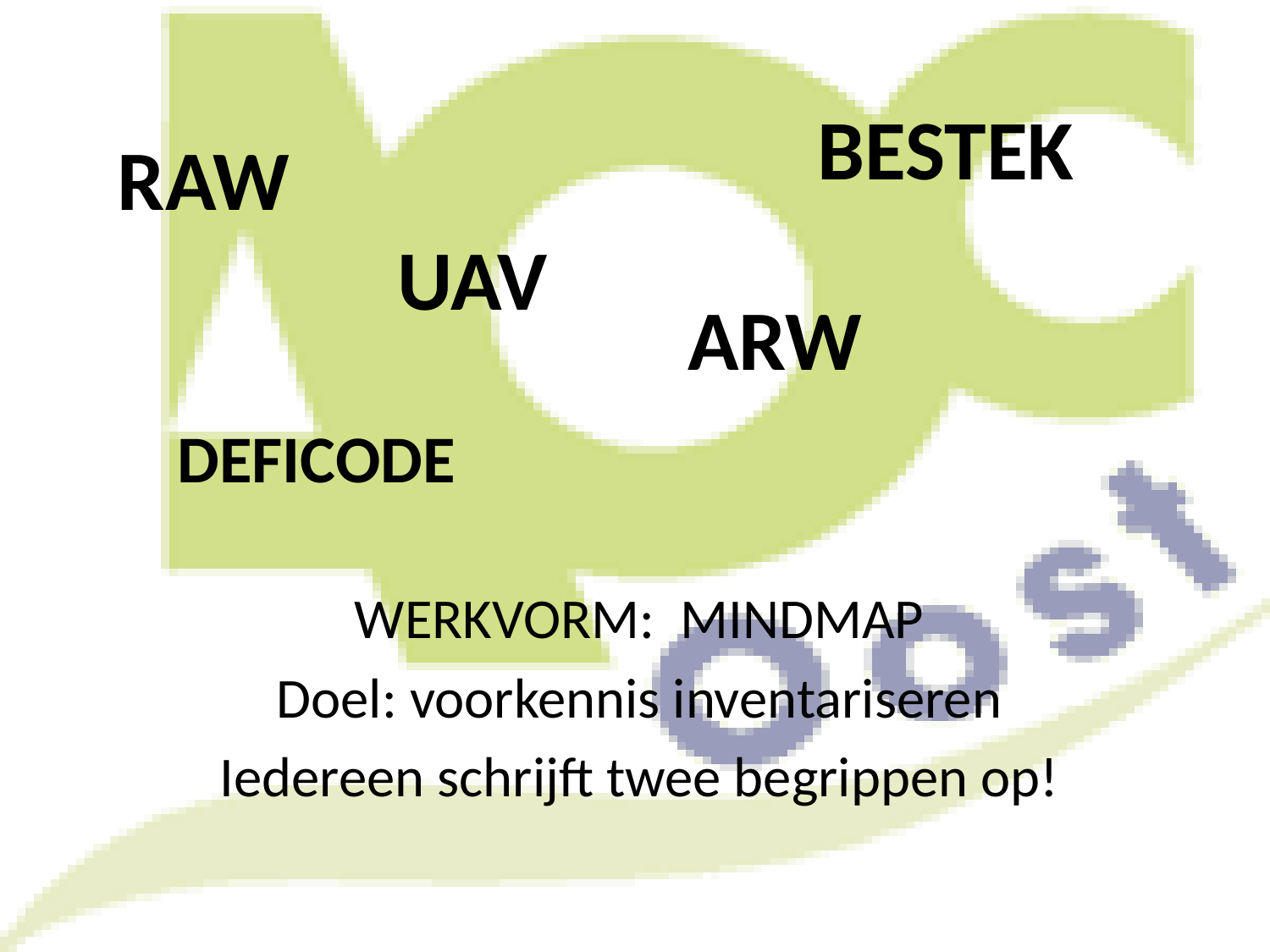

BESTEK
# RAW
UAV
ARW
DEFICODE

WERKVORM:  MINDMAP
Doel: voorkennis inventariseren
Iedereen schrijft twee begrippen op!